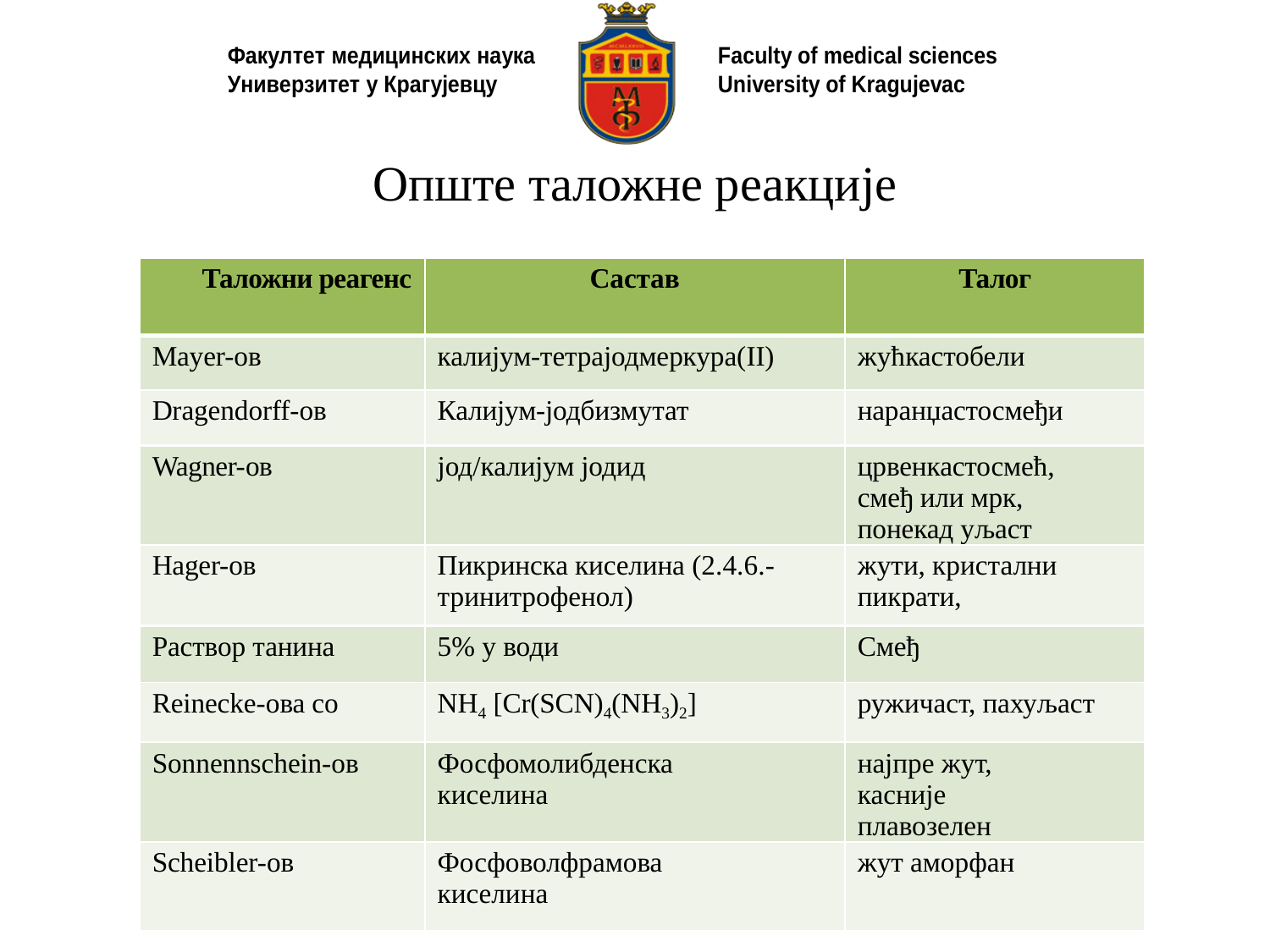

# Опште таложне реакције
| Таложни реагенс | Састав | Талог |
| --- | --- | --- |
| Mayer-ов | калијум-тетрајодмеркура(II) | жућкастобели |
| Dragendorff-ов | Калијум-јодбизмутат | наранџастосмеђи |
| Wagner-ов | јод/калијум јодид | црвенкастосмећ, смеђ или мрк, понекад уљаст |
| Hager-ов | Пикринска киселина (2.4.6.-тринитрофенол) | жути, кристални пикрати, |
| Раствор танина | 5% у води | Смеђ |
| Reinecke-ова со | NH4 [Cr(SCN)4(NH3)2] | ружичаст, пахуљаст |
| Sonnennschein-ов | Фосфомолибденска киселина | најпре жут, касније плавозелен |
| Scheibler-ов | Фосфоволфрамова киселина | жут аморфан |